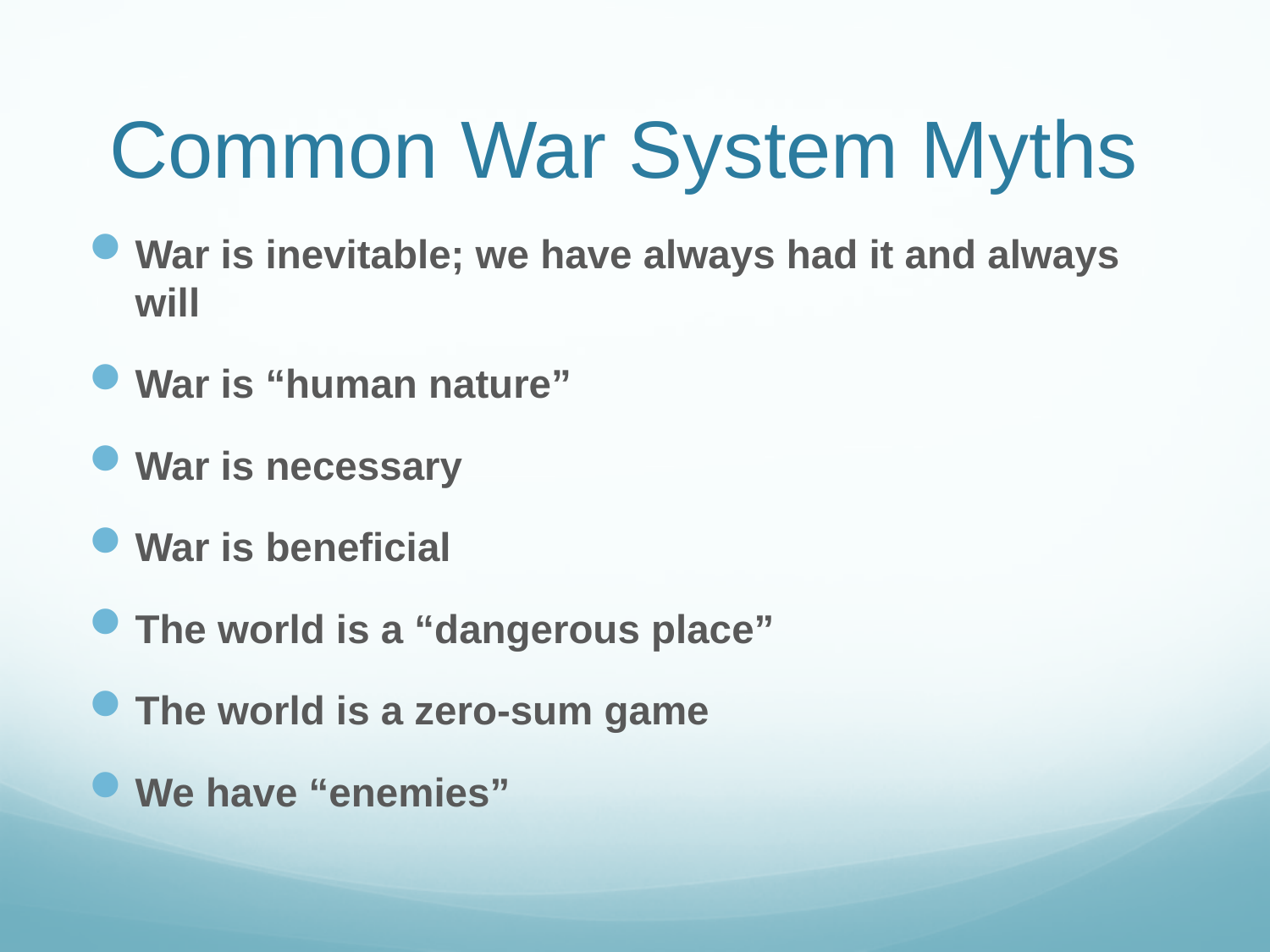

# Common War System Myths
War is inevitable; we have always had it and always will
War is “human nature”
War is necessary
War is beneficial
The world is a “dangerous place”
The world is a zero-sum game
We have “enemies”